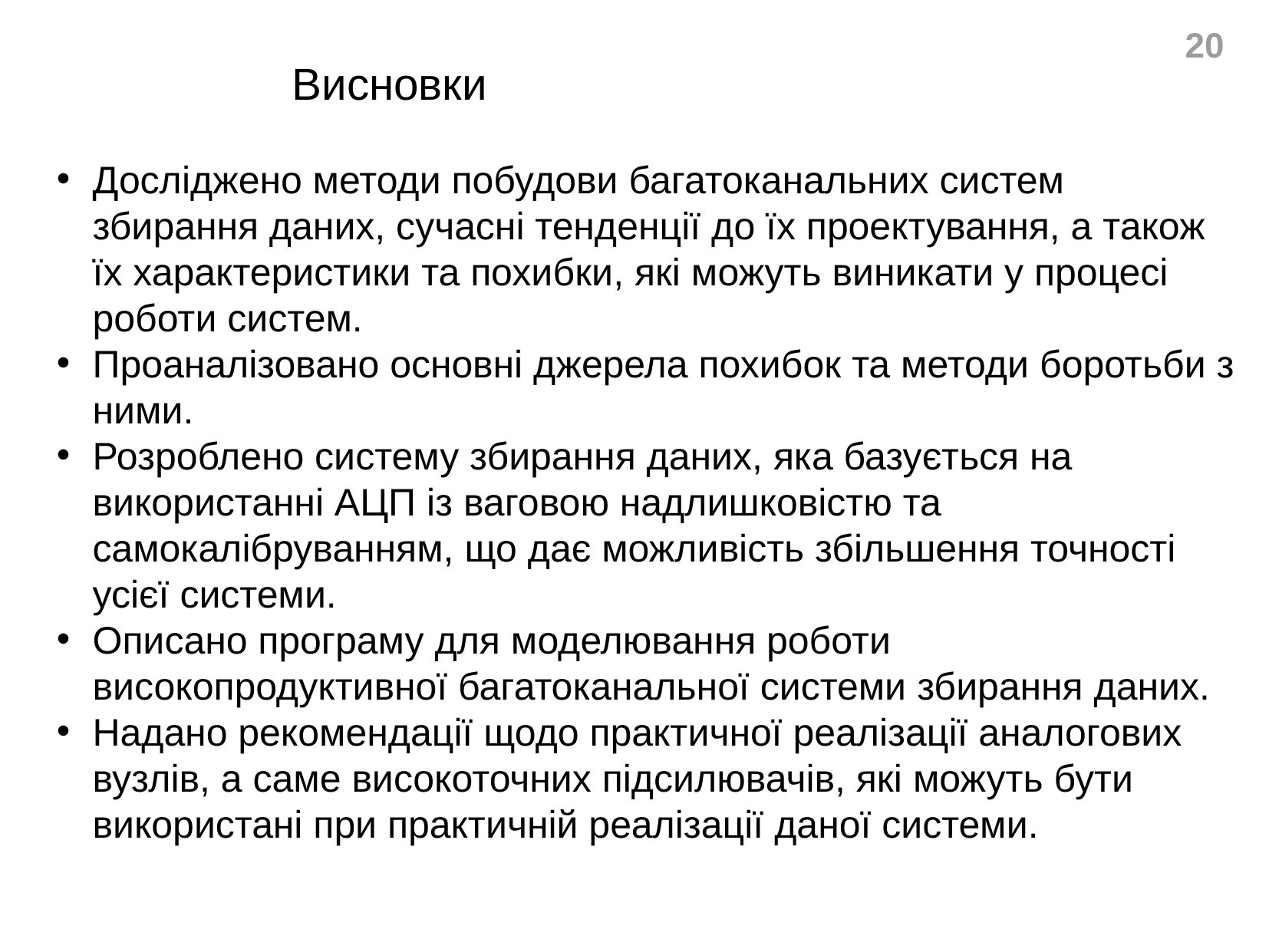

Висновки
Досліджено методи побудови багатоканальних систем збирання даних, сучасні тенденції до їх проектування, а також їх характеристики та похибки, які можуть виникати у процесі роботи систем.
Проаналізовано основні джерела похибок та методи боротьби з ними.
Розроблено систему збирання даних, яка базується на використанні АЦП із ваговою надлишковістю та самокалібруванням, що дає можливість збільшення точності усієї системи.
Описано програму для моделювання роботи високопродуктивної багатоканальної системи збирання даних.
Надано рекомендації щодо практичної реалізації аналогових вузлів, а саме високоточних підсилювачів, які можуть бути використані при практичній реалізації даної системи.